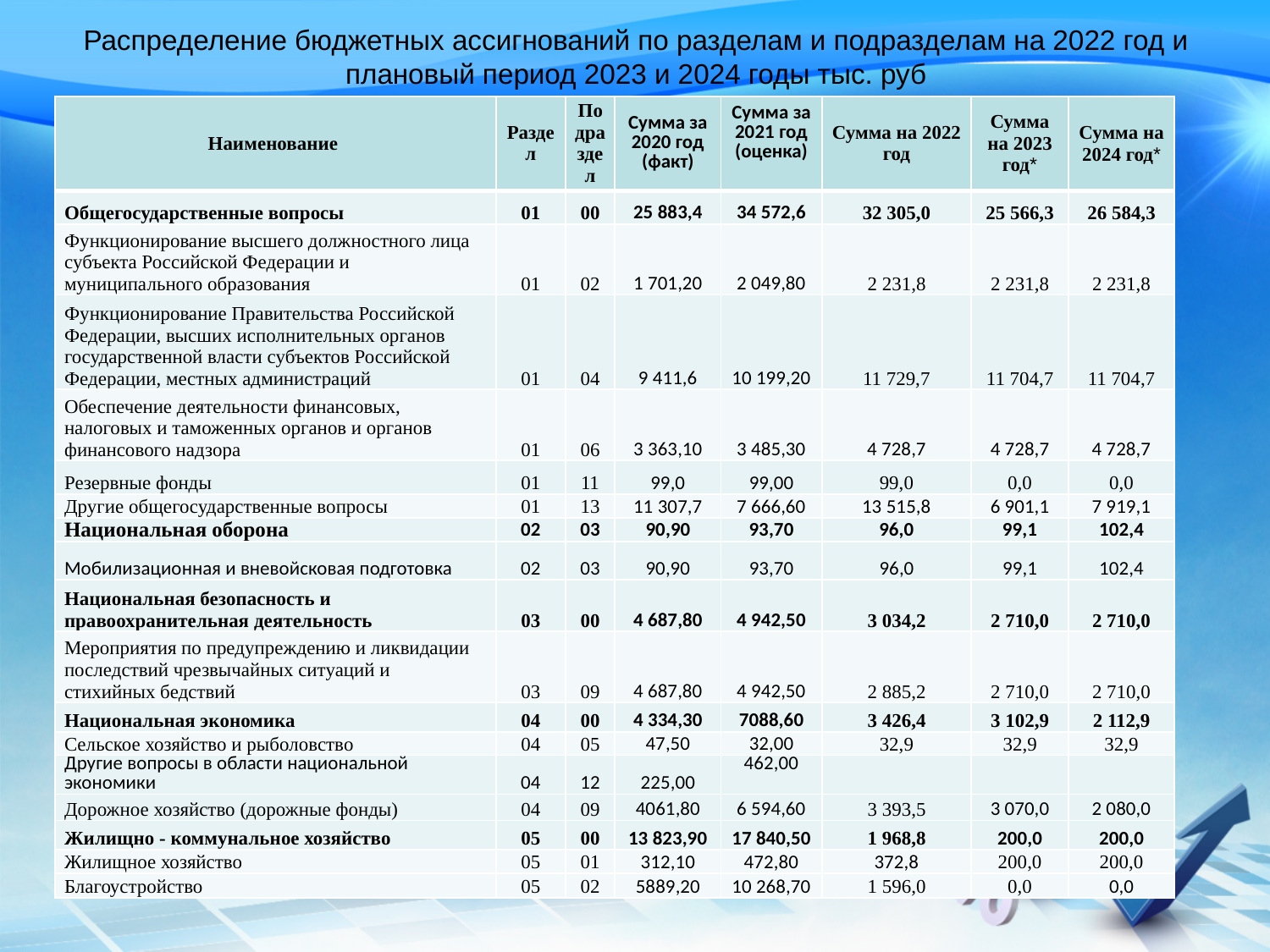

# Распределение бюджетных ассигнований по разделам и подразделам на 2022 год и плановый период 2023 и 2024 годы тыс. руб
| Наименование | Раздел | Подраздел | Сумма за 2020 год (факт) | Сумма за 2021 год (оценка) | Сумма на 2022 год | Сумма на 2023 год\* | Сумма на 2024 год\* |
| --- | --- | --- | --- | --- | --- | --- | --- |
| Общегосударственные вопросы | 01 | 00 | 25 883,4 | 34 572,6 | 32 305,0 | 25 566,3 | 26 584,3 |
| Функционирование высшего должностного лица субъекта Российской Федерации и муниципального образования | 01 | 02 | 1 701,20 | 2 049,80 | 2 231,8 | 2 231,8 | 2 231,8 |
| Функционирование Правительства Российской Федерации, высших исполнительных органов государственной власти субъектов Российской Федерации, местных администраций | 01 | 04 | 9 411,6 | 10 199,20 | 11 729,7 | 11 704,7 | 11 704,7 |
| Обеспечение деятельности финансовых, налоговых и таможенных органов и органов финансового надзора | 01 | 06 | 3 363,10 | 3 485,30 | 4 728,7 | 4 728,7 | 4 728,7 |
| Резервные фонды | 01 | 11 | 99,0 | 99,00 | 99,0 | 0,0 | 0,0 |
| Другие общегосударственные вопросы | 01 | 13 | 11 307,7 | 7 666,60 | 13 515,8 | 6 901,1 | 7 919,1 |
| Национальная оборона | 02 | 03 | 90,90 | 93,70 | 96,0 | 99,1 | 102,4 |
| Мобилизационная и вневойсковая подготовка | 02 | 03 | 90,90 | 93,70 | 96,0 | 99,1 | 102,4 |
| Национальная безопасность и правоохранительная деятельность | 03 | 00 | 4 687,80 | 4 942,50 | 3 034,2 | 2 710,0 | 2 710,0 |
| Мероприятия по предупреждению и ликвидации последствий чрезвычайных ситуаций и стихийных бедствий | 03 | 09 | 4 687,80 | 4 942,50 | 2 885,2 | 2 710,0 | 2 710,0 |
| Национальная экономика | 04 | 00 | 4 334,30 | 7088,60 | 3 426,4 | 3 102,9 | 2 112,9 |
| Сельское хозяйство и рыболовство | 04 | 05 | 47,50 | 32,00 | 32,9 | 32,9 | 32,9 |
| Другие вопросы в области национальной экономики | 04 | 12 | 225,00 | 462,00 |  |  |  |
| Дорожное хозяйство (дорожные фонды) | 04 | 09 | 4061,80 | 6 594,60 | 3 393,5 | 3 070,0 | 2 080,0 |
| Жилищно - коммунальное хозяйство | 05 | 00 | 13 823,90 | 17 840,50 | 1 968,8 | 200,0 | 200,0 |
| Жилищное хозяйство | 05 | 01 | 312,10 | 472,80 | 372,8 | 200,0 | 200,0 |
| Благоустройство | 05 | 02 | 5889,20 | 10 268,70 | 1 596,0 | 0,0 | 0,0 |